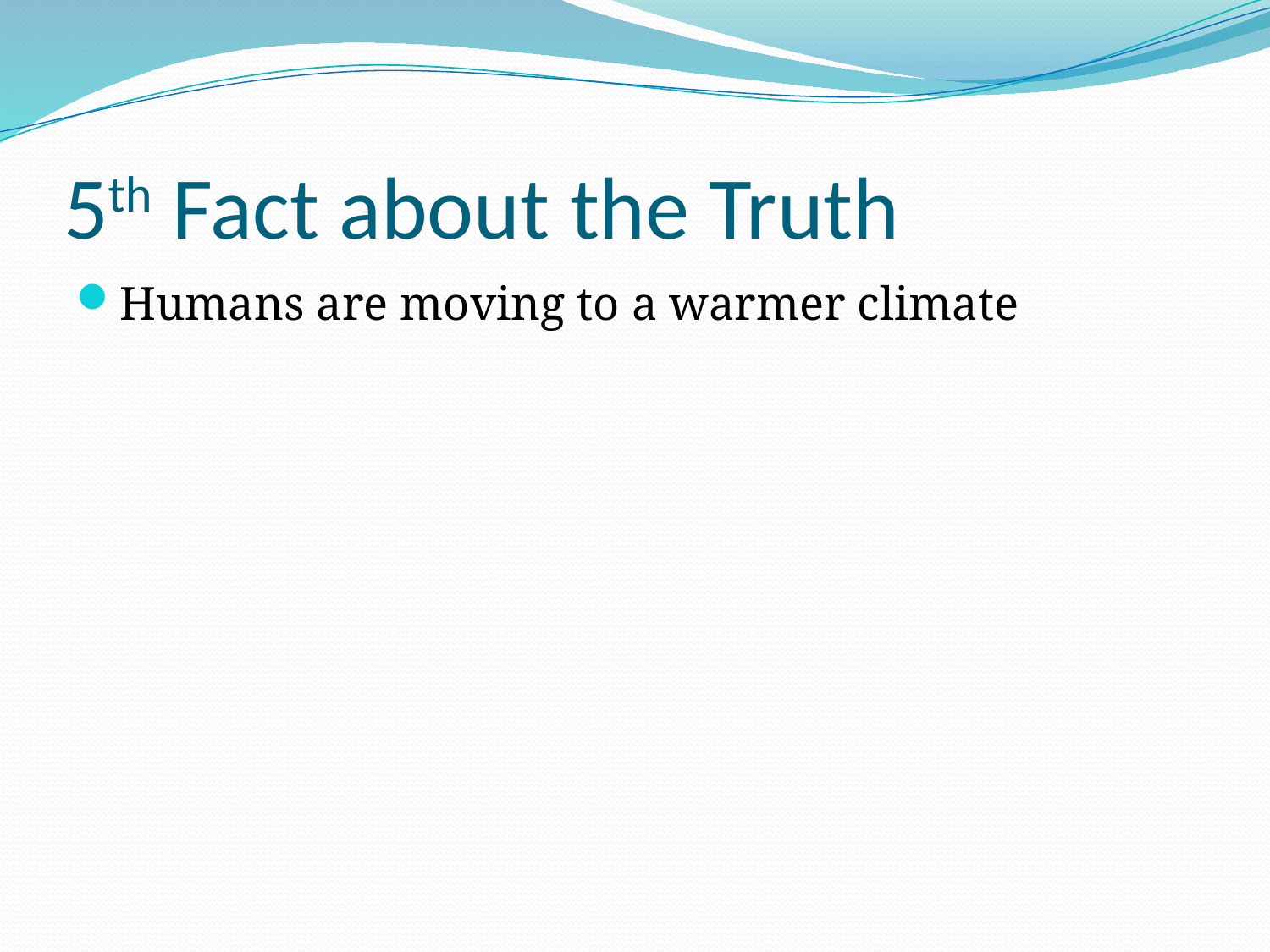

# 5th Fact about the Truth
Humans are moving to a warmer climate